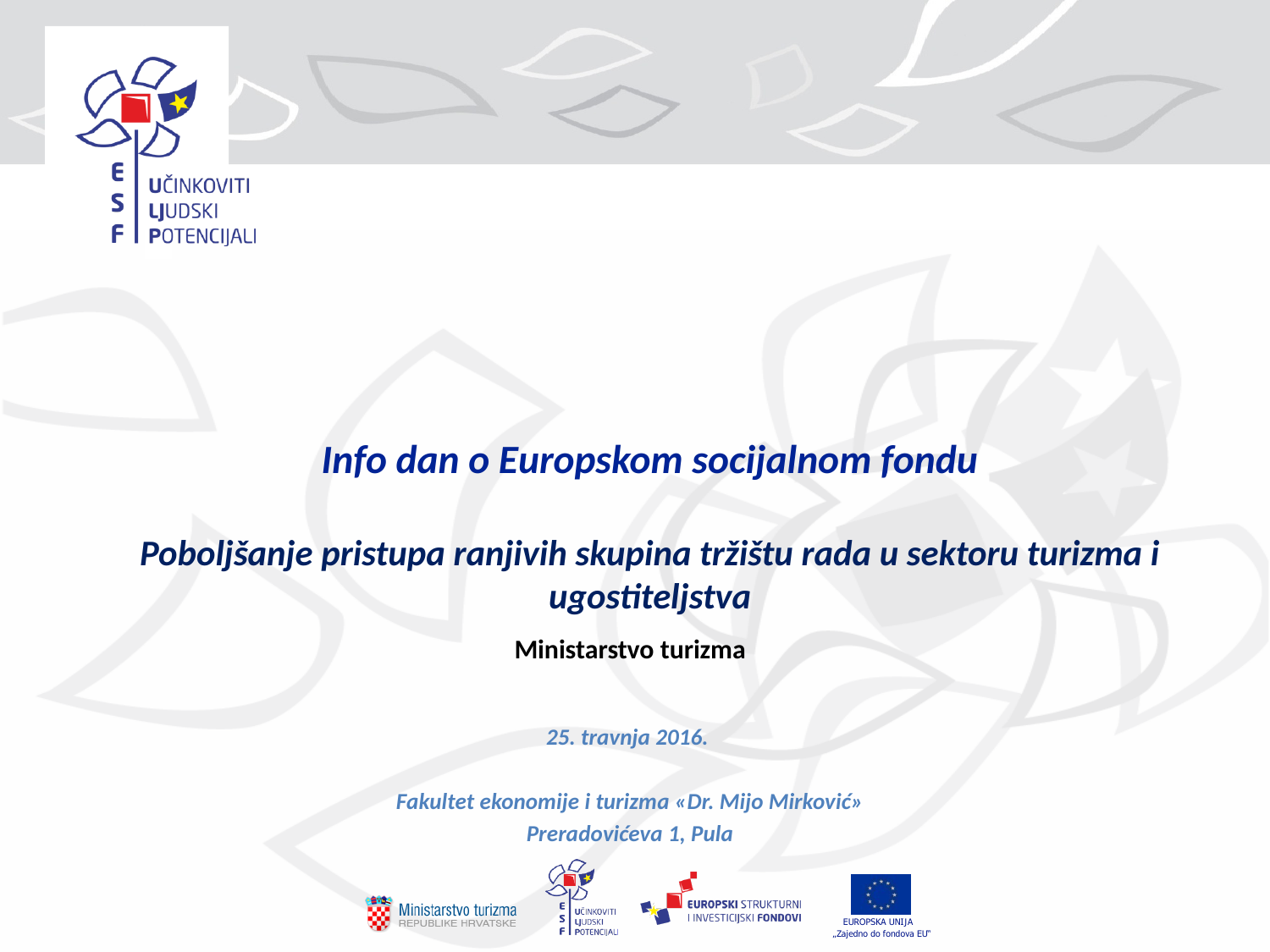

# Info dan o Europskom socijalnom fondu Poboljšanje pristupa ranjivih skupina tržištu rada u sektoru turizma i ugostiteljstva

Ministarstvo turizma

25. travnja 2016.

Fakultet ekonomije i turizma «Dr. Mijo Mirković»
Preradovićeva 1, Pula